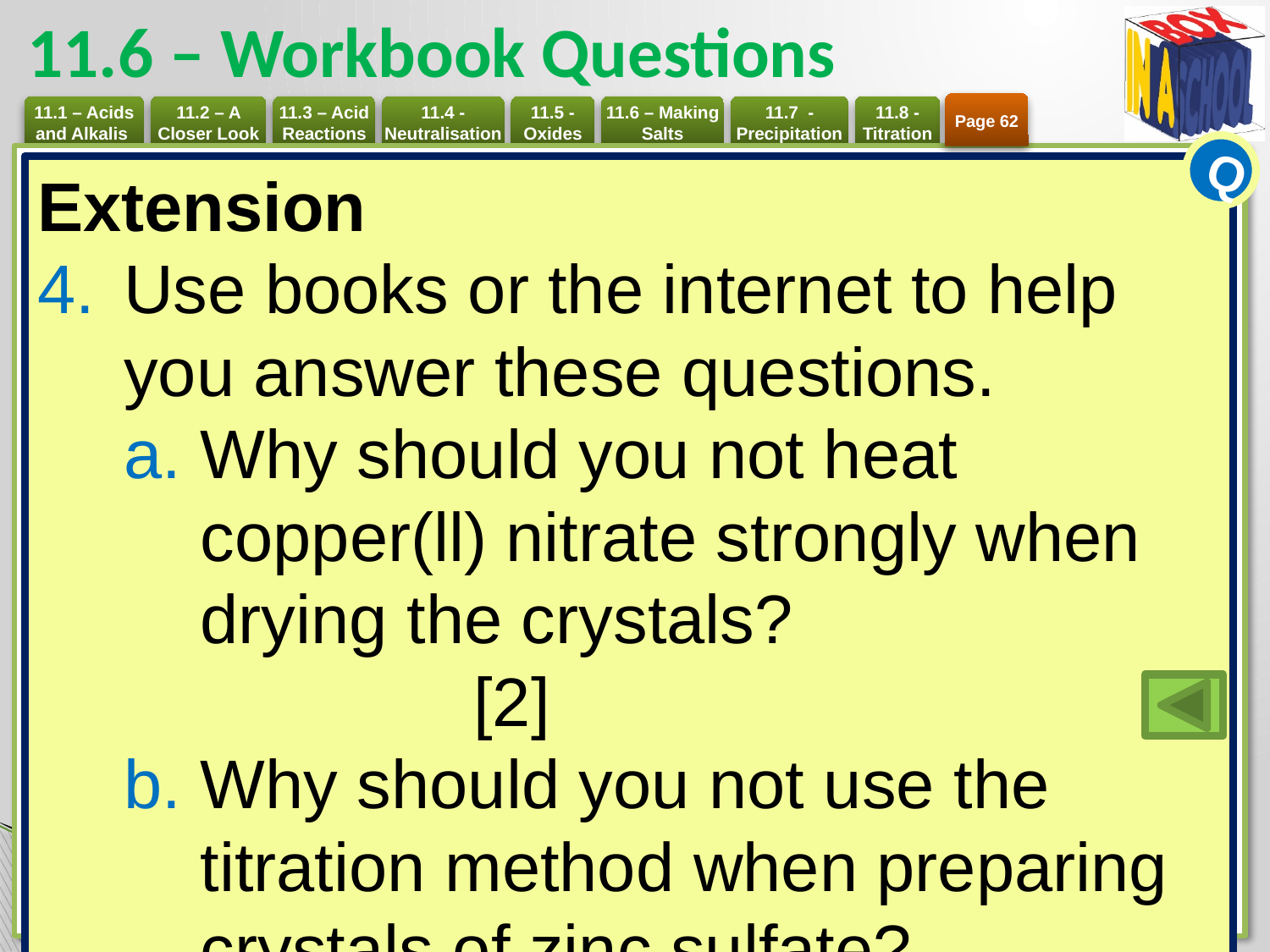

# 11.6 – Workbook Questions
Page 62
Q
Extension
Use books or the internet to help you answer these questions.
Why should you not heat copper(ll) nitrate strongly when drying the crystals?	[2]
Why should you not use the titration method when preparing crystals of zinc sulfate?	[2]